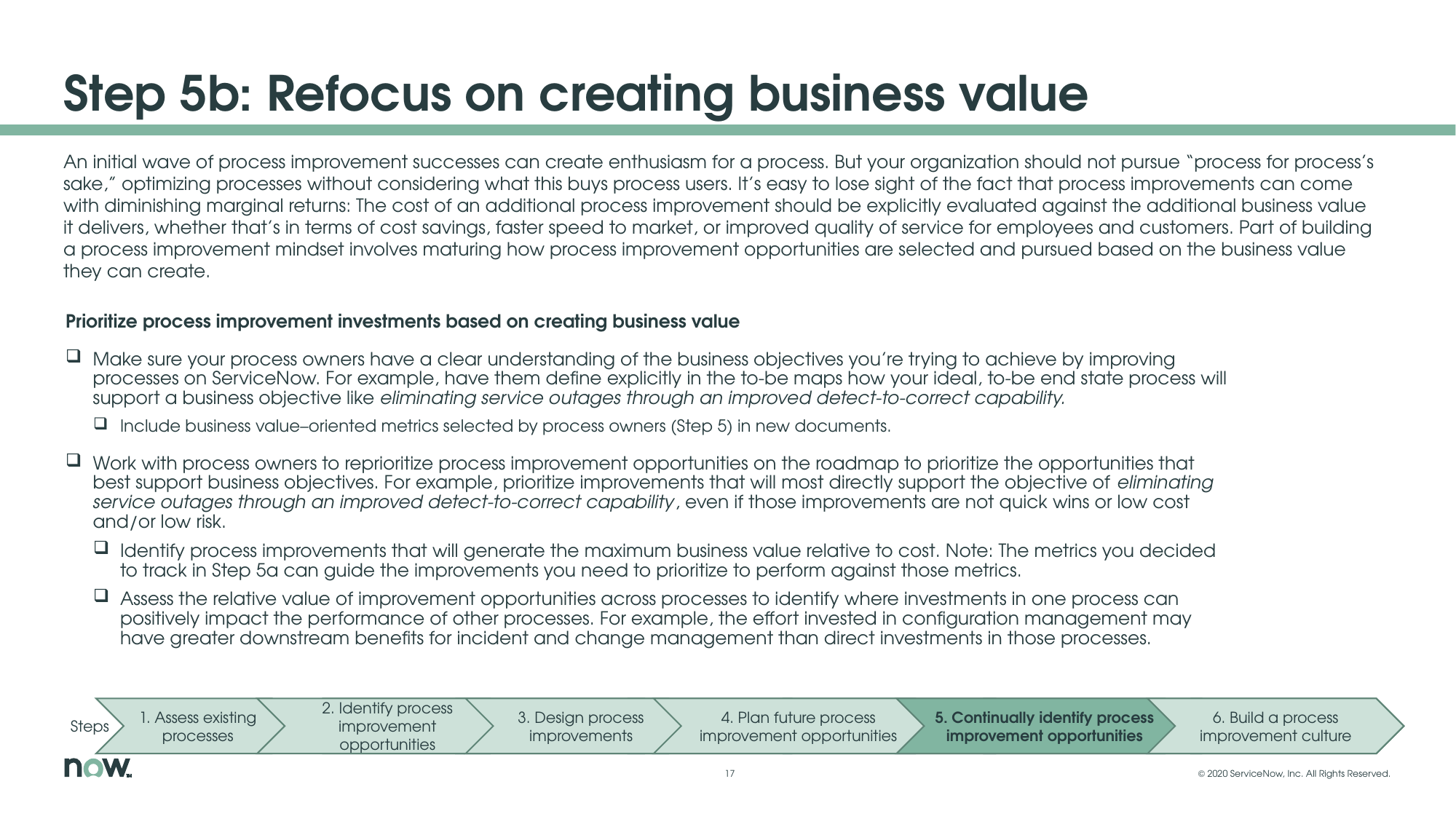

# Step 5b: Refocus on creating business value

An initial wave of process improvement successes can create enthusiasm for a process. But your organization should not pursue “process for process’s sake,” optimizing processes without considering what this buys process users. It’s easy to lose sight of the fact that process improvements can come with diminishing marginal returns: The cost of an additional process improvement should be explicitly evaluated against the additional business value it delivers, whether that’s in terms of cost savings, faster speed to market, or improved quality of service for employees and customers. Part of building a process improvement mindset involves maturing how process improvement opportunities are selected and pursued based on the business value they can create.
Prioritize process improvement investments based on creating business value
Make sure your process owners have a clear understanding of the business objectives you’re trying to achieve by improving processes on ServiceNow. For example, have them define explicitly in the to-be maps how your ideal, to-be end state process will support a business objective like eliminating service outages through an improved detect-to-correct capability.
Include business value–oriented metrics selected by process owners (Step 5) in new documents.
Work with process owners to reprioritize process improvement opportunities on the roadmap to prioritize the opportunities that best support business objectives. For example, prioritize improvements that will most directly support the objective of eliminating service outages through an improved detect-to-correct capability, even if those improvements are not quick wins or low cost and/or low risk.
Identify process improvements that will generate the maximum business value relative to cost. Note: The metrics you decided to track in Step 5a can guide the improvements you need to prioritize to perform against those metrics.
Assess the relative value of improvement opportunities across processes to identify where investments in one process can positively impact the performance of other processes. For example, the effort invested in configuration management may have greater downstream benefits for incident and change management than direct investments in those processes.

1. Assess existing processes
2. Identify process improvement opportunities
3. Design process improvements
4. Plan future process improvement opportunities
5. Continually identify process improvement opportunities
6. Build a process improvement culture
Steps
Steps
1. Assess existing processes
2. Identify process improvement opportunities
3. Design process improvements
4. Plan future process improvement opportunities
5. Continually identify process improvement opportunities
6. Build a process improvement culture